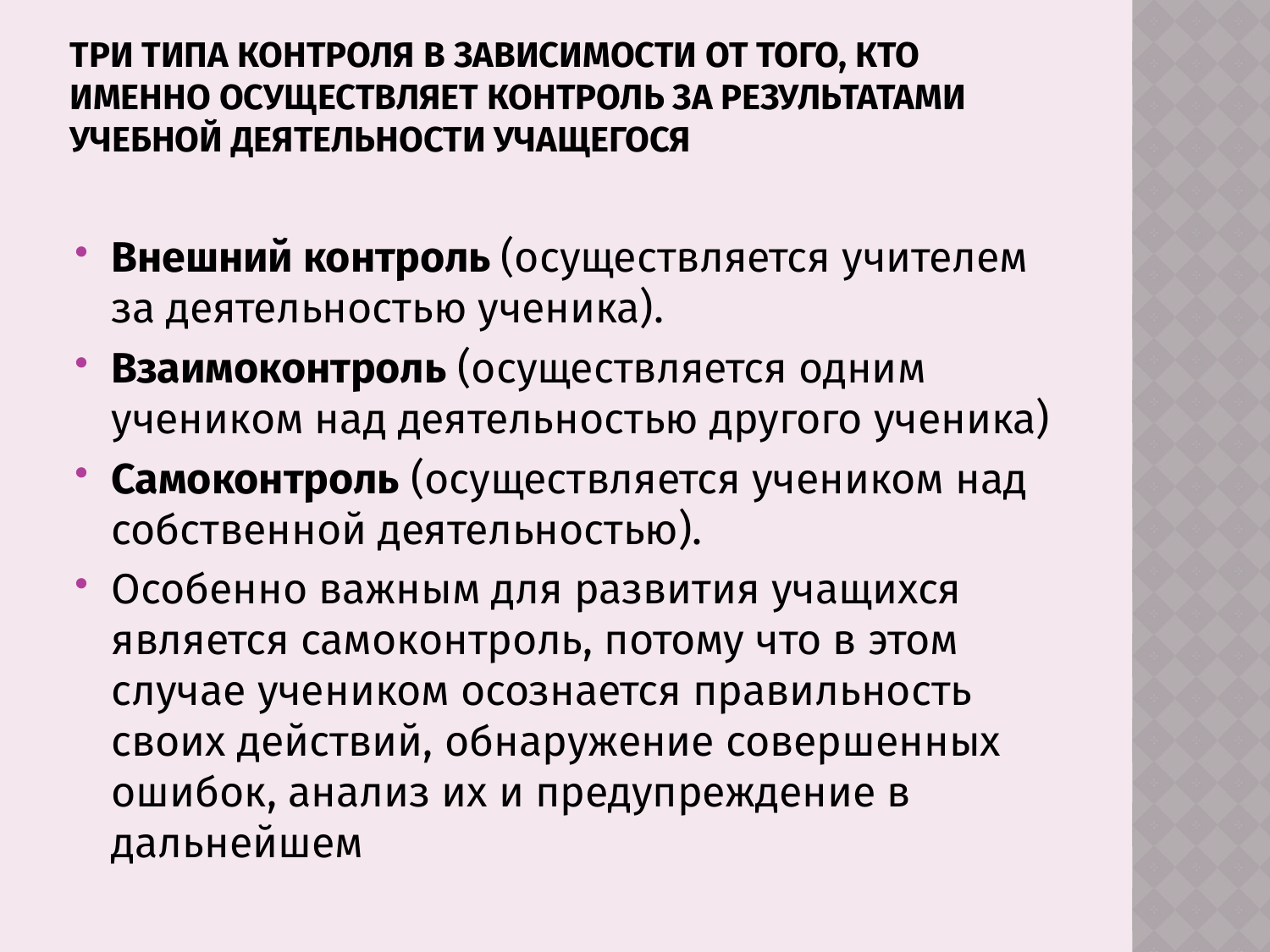

# Три типа контроля в зависимости от того, кто именно осуществляет контроль за результатами учебной деятельности учащегося
Внешний контроль (осуществляется учителем за деятельностью ученика).
Взаимоконтроль (осуществляется одним учеником над деятельностью другого ученика)
Самоконтроль (осуществляется учеником над собственной деятельностью).
Особенно важным для развития учащихся является самоконтроль, потому что в этом случае учеником осознается правильность своих действий, обнаружение совершенных ошибок, анализ их и предупреждение в дальнейшем